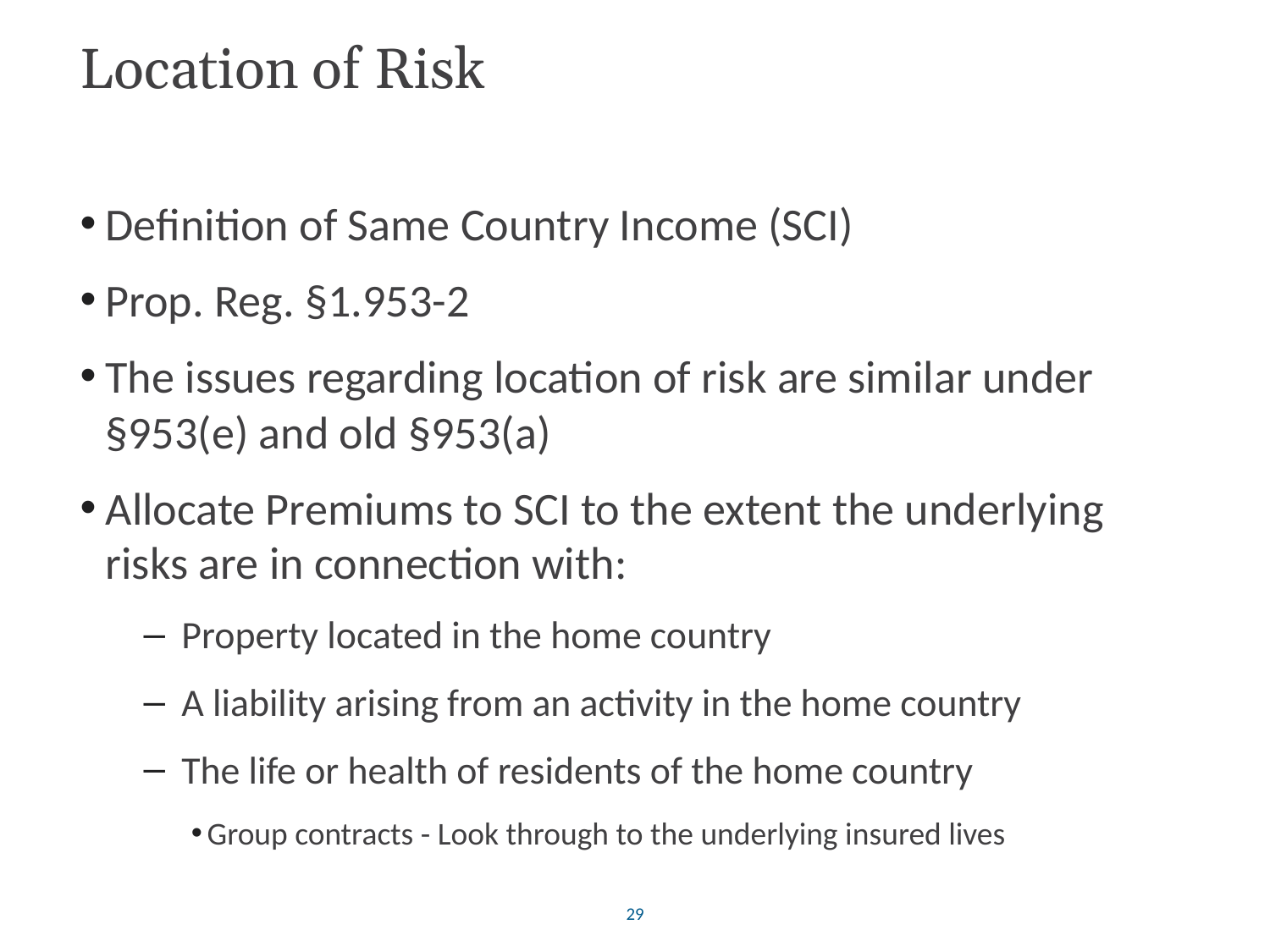

# Location of Risk
Definition of Same Country Income (SCI)
Prop. Reg. §1.953-2
The issues regarding location of risk are similar under §953(e) and old §953(a)
Allocate Premiums to SCI to the extent the underlying risks are in connection with:
Property located in the home country
A liability arising from an activity in the home country
The life or health of residents of the home country
Group contracts - Look through to the underlying insured lives

29